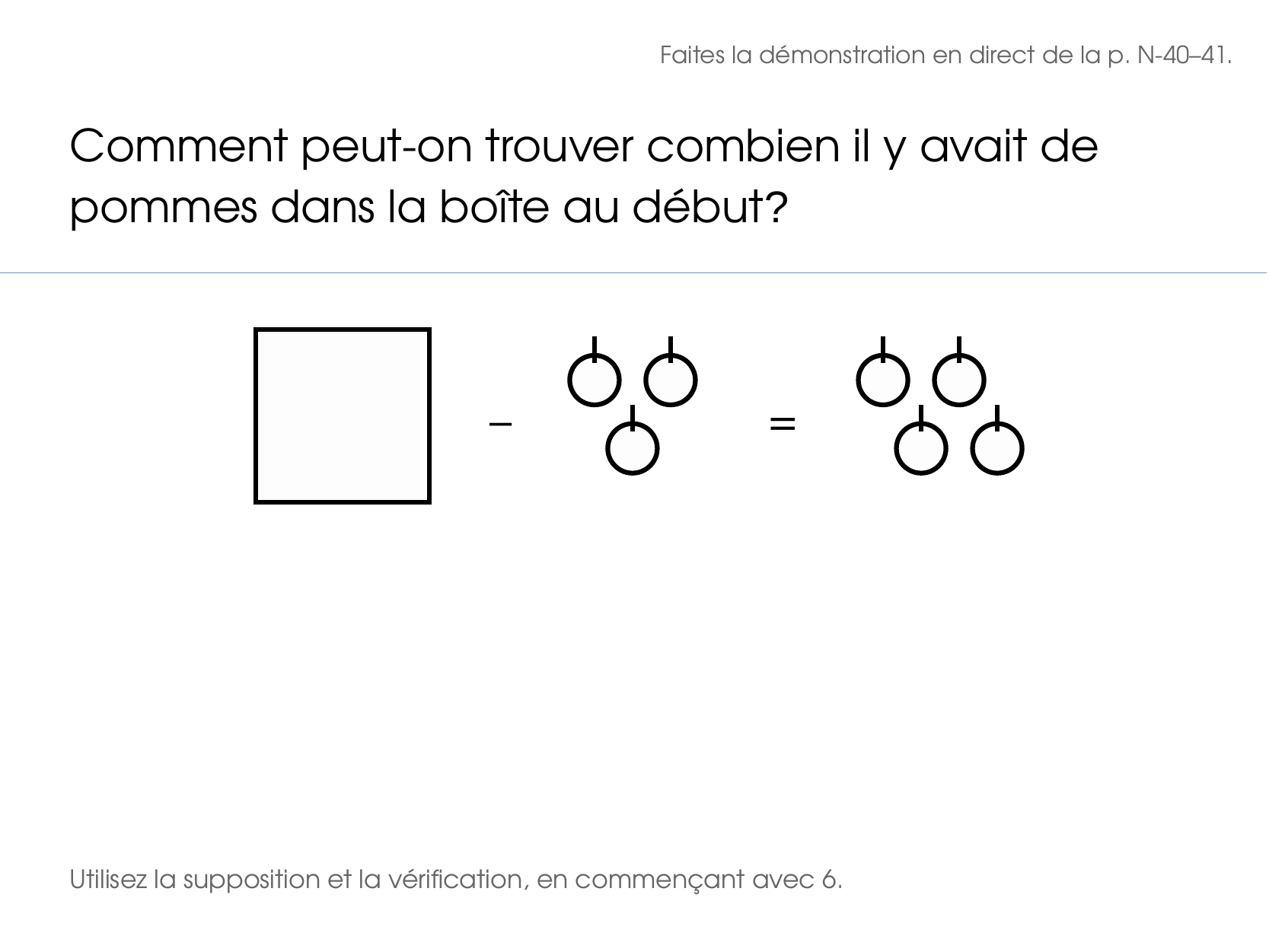

Faites la démonstration en direct de la p. N-40–41.
Comment peut-on trouver combien il y avait de
pommes dans la boîte au début?

–
=
Utilisez la supposition et la vérification, en commençant avec 6.